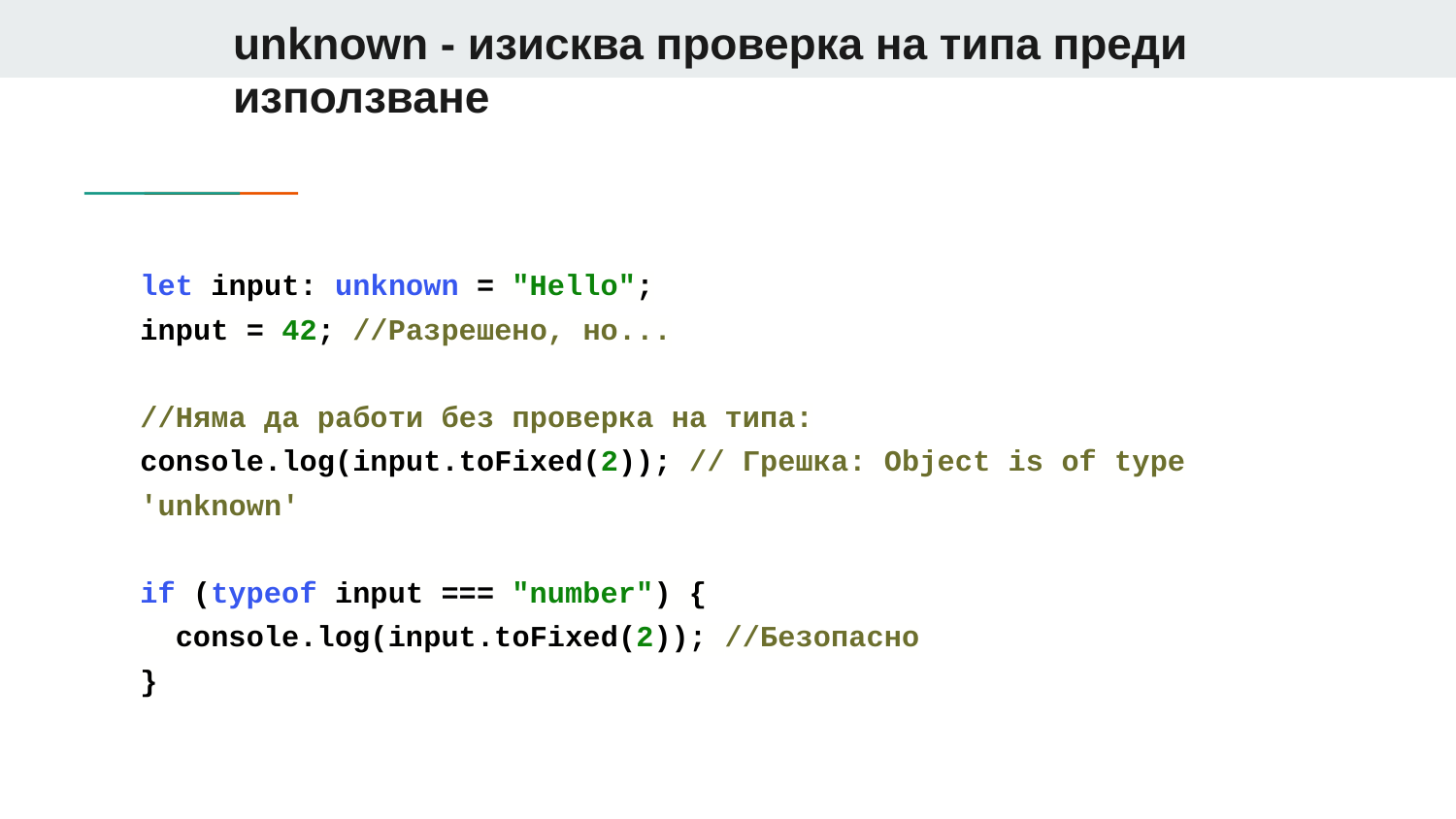

# unknown - изисква проверка на типа преди използване
let input: unknown = "Hello";
input = 42; //Разрешено, но...

//Няма да работи без проверка на типа:
console.log(input.toFixed(2)); // Грешка: Object is of type 'unknown'

if (typeof input === "number") {
  console.log(input.toFixed(2)); //Безопасно
}